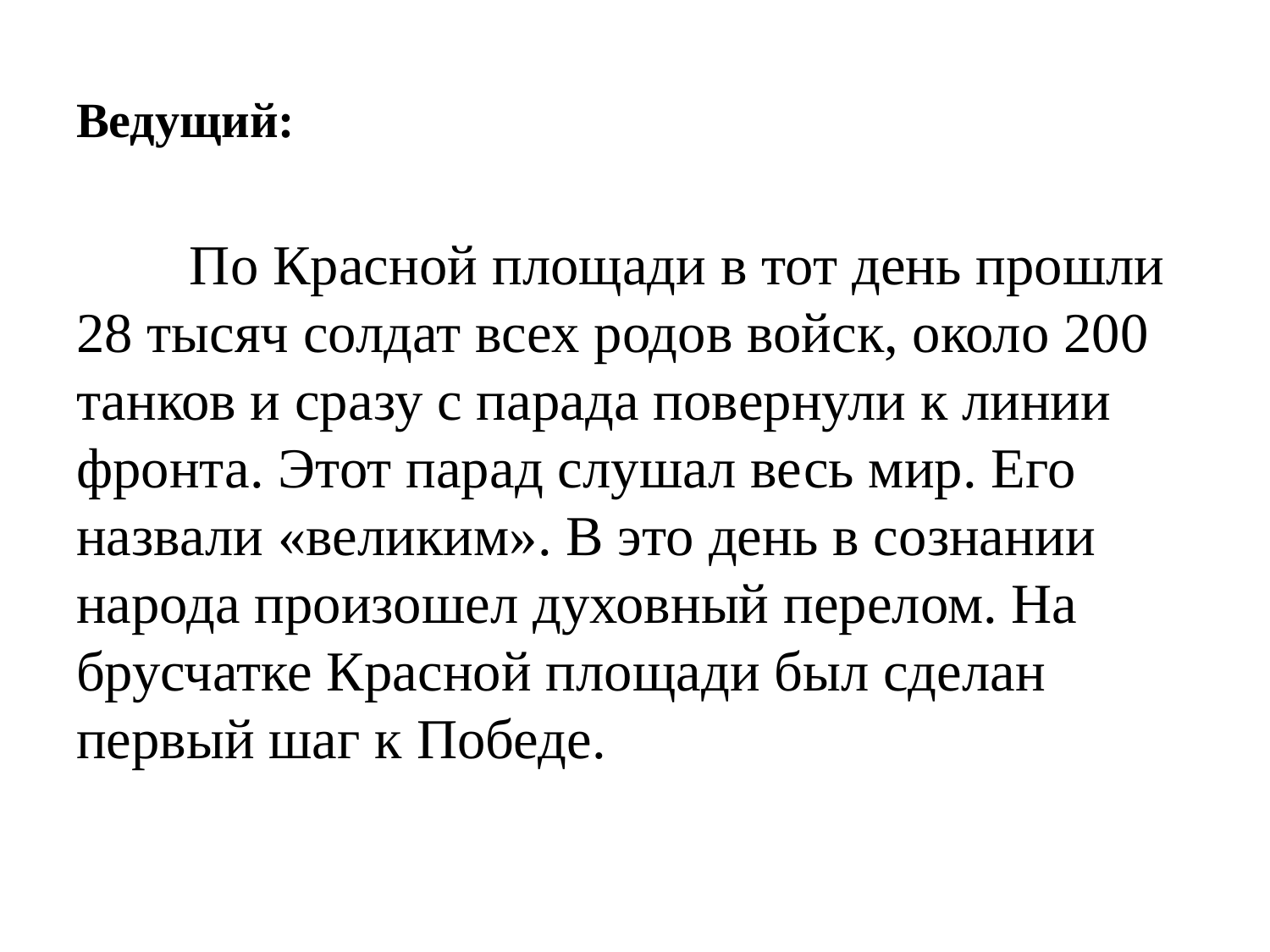

# Ведущий:
        По Красной площади в тот день прошли 28 тысяч солдат всех родов войск, около 200 танков и сразу с парада повернули к линии фронта. Этот парад слушал весь мир. Его назвали «великим». В это день в сознании народа произошел духовный перелом. На брусчатке Красной площади был сделан первый шаг к Победе.